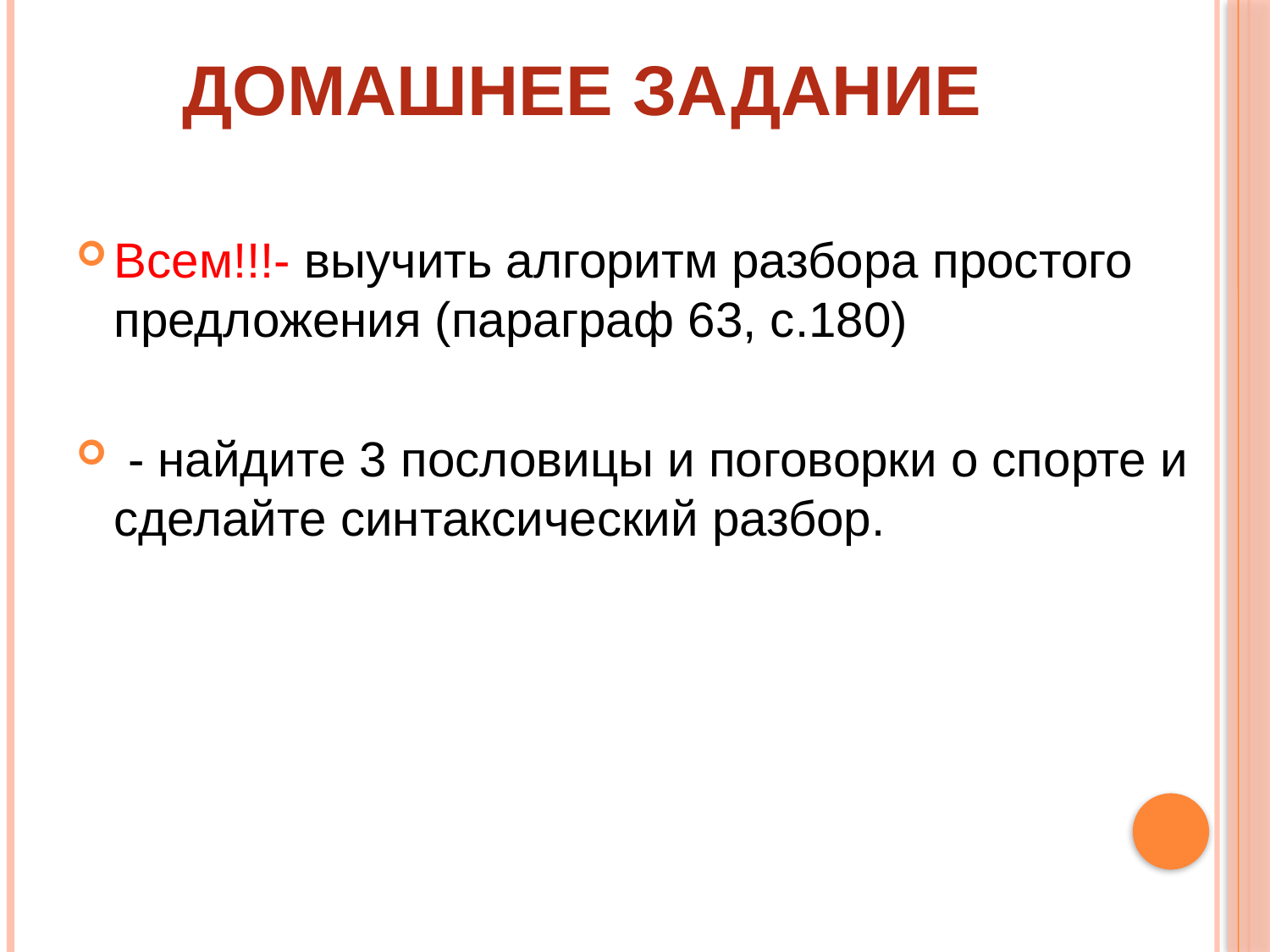

# Домашнее задание
Всем!!!- выучить алгоритм разбора простого предложения (параграф 63, с.180)

 - найдите 3 пословицы и поговорки о спорте и сделайте синтаксический разбор.